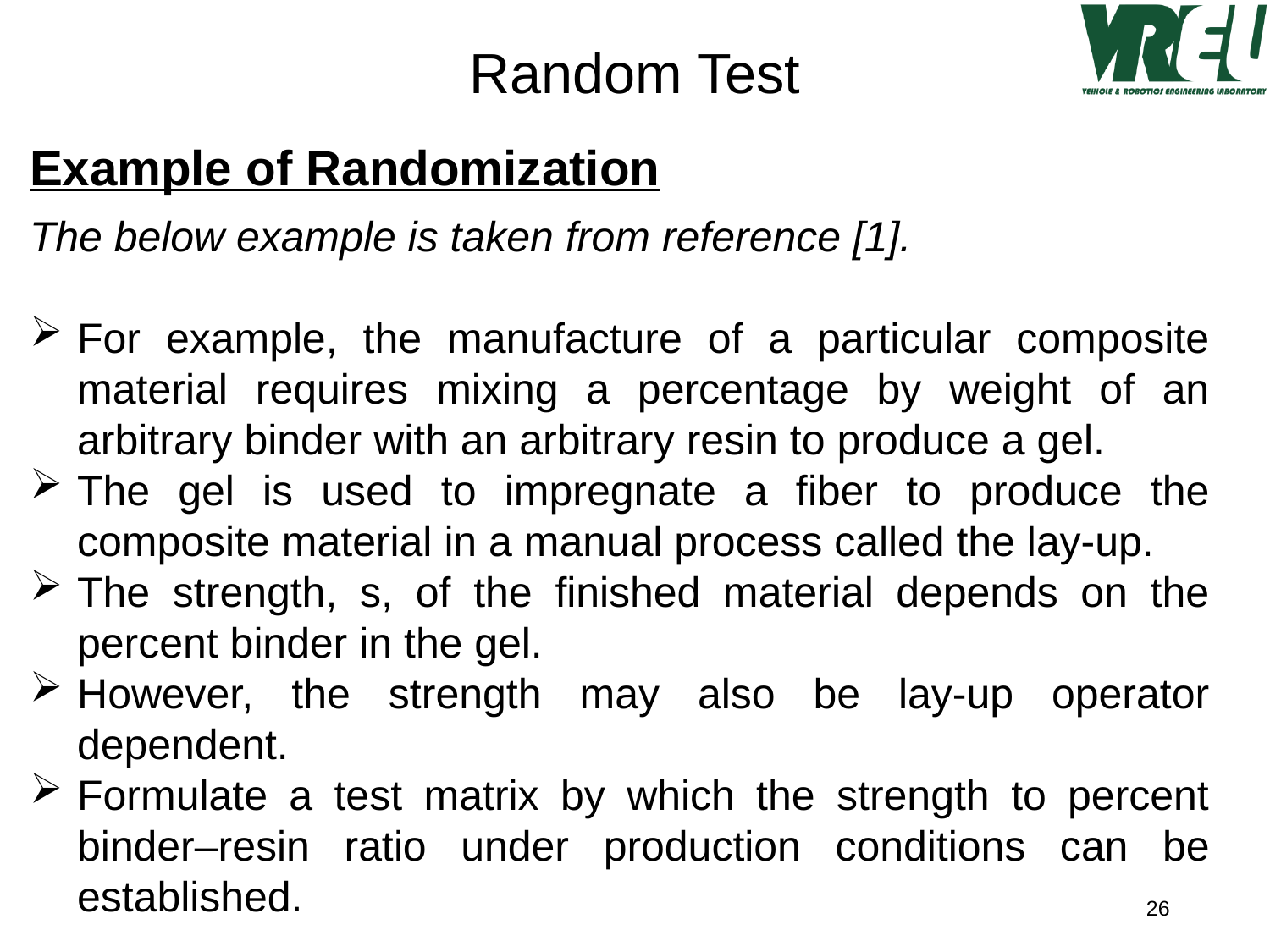

Random Test
Example of Randomization
The below example is taken from reference [1].

For example, the manufacture of a particular composite material requires mixing a percentage by weight of an arbitrary binder with an arbitrary resin to produce a gel.
The gel is used to impregnate a fiber to produce the composite material in a manual process called the lay-up.
The strength, s, of the finished material depends on the percent binder in the gel.
However, the strength may also be lay-up operator dependent.
Formulate a test matrix by which the strength to percent binder–resin ratio under production conditions can be established.
26